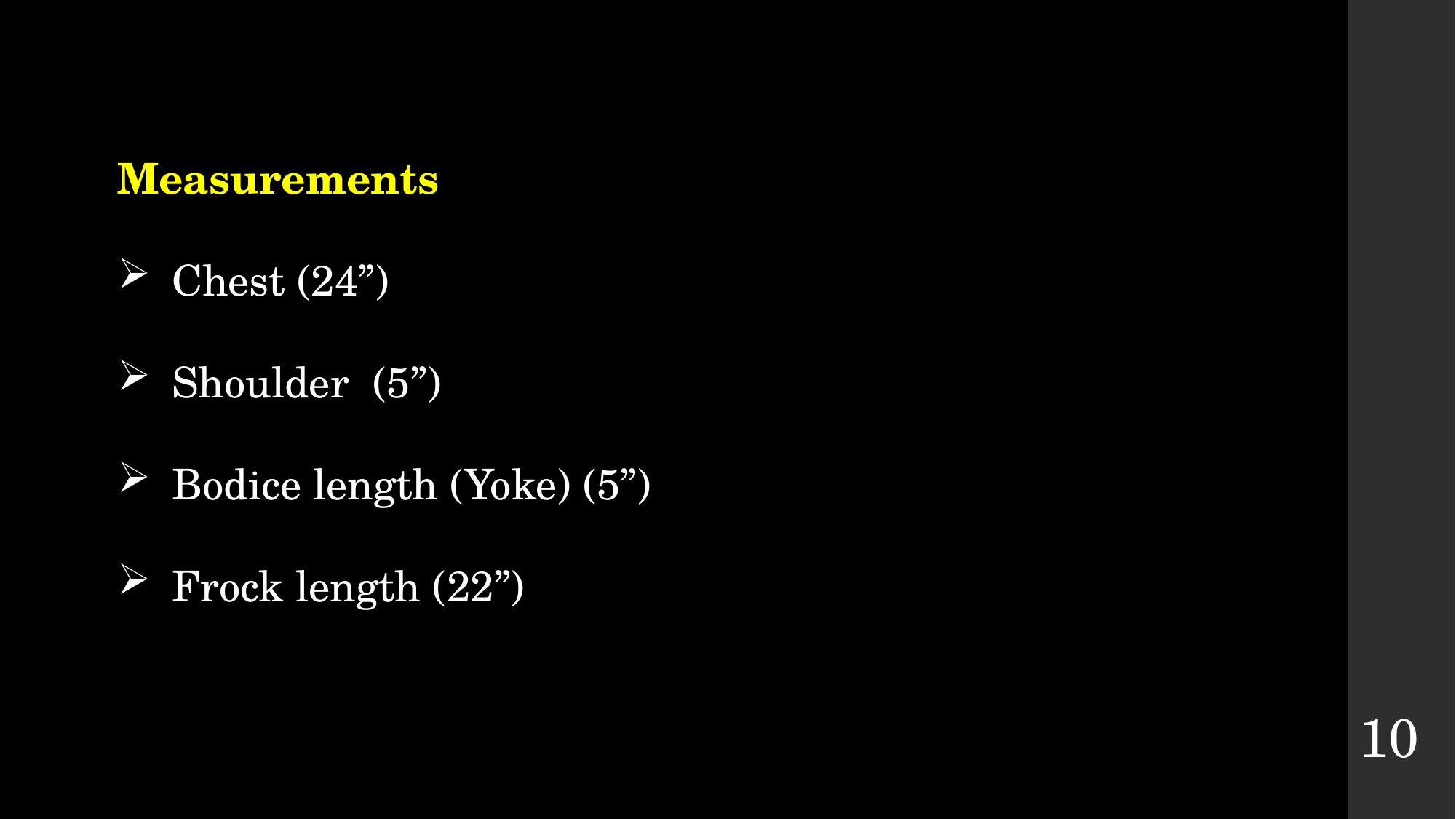

Measurements

Chest (24”)

Shoulder  (5”)

Bodice length (Yoke) (5”)

Frock length (22”)
10